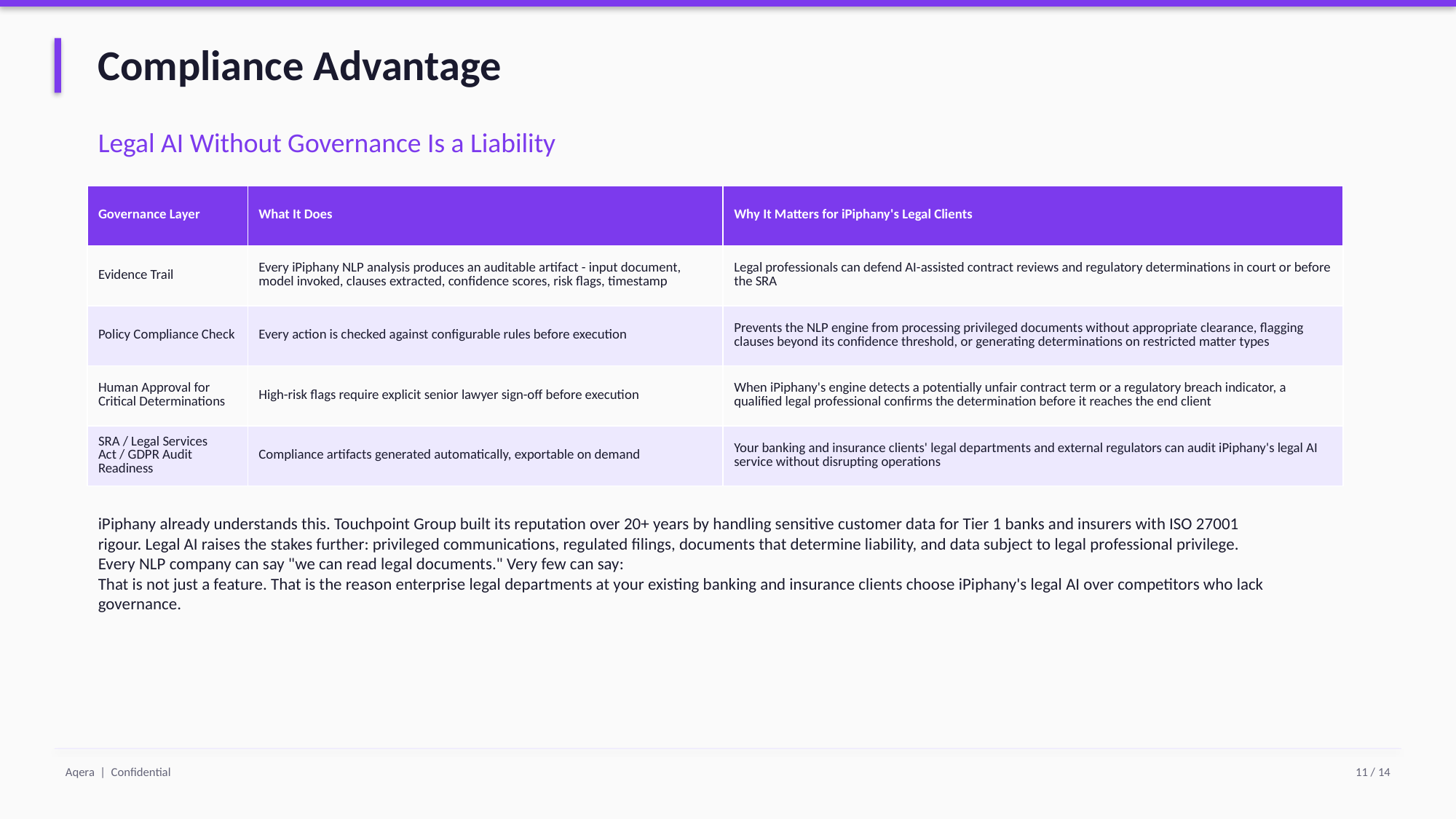

Compliance Advantage

Legal AI Without Governance Is a Liability
| Governance Layer | What It Does | Why It Matters for iPiphany's Legal Clients |
| --- | --- | --- |
| Evidence Trail | Every iPiphany NLP analysis produces an auditable artifact - input document, model invoked, clauses extracted, confidence scores, risk flags, timestamp | Legal professionals can defend AI-assisted contract reviews and regulatory determinations in court or before the SRA |
| Policy Compliance Check | Every action is checked against configurable rules before execution | Prevents the NLP engine from processing privileged documents without appropriate clearance, flagging clauses beyond its confidence threshold, or generating determinations on restricted matter types |
| Human Approval for Critical Determinations | High-risk flags require explicit senior lawyer sign-off before execution | When iPiphany's engine detects a potentially unfair contract term or a regulatory breach indicator, a qualified legal professional confirms the determination before it reaches the end client |
| SRA / Legal Services Act / GDPR Audit Readiness | Compliance artifacts generated automatically, exportable on demand | Your banking and insurance clients' legal departments and external regulators can audit iPiphany's legal AI service without disrupting operations |
iPiphany already understands this. Touchpoint Group built its reputation over 20+ years by handling sensitive customer data for Tier 1 banks and insurers with ISO 27001 rigour. Legal AI raises the stakes further: privileged communications, regulated filings, documents that determine liability, and data subject to legal professional privilege.
Every NLP company can say "we can read legal documents." Very few can say:
That is not just a feature. That is the reason enterprise legal departments at your existing banking and insurance clients choose iPiphany's legal AI over competitors who lack governance.

Aqera  |  Confidential
11 / 14